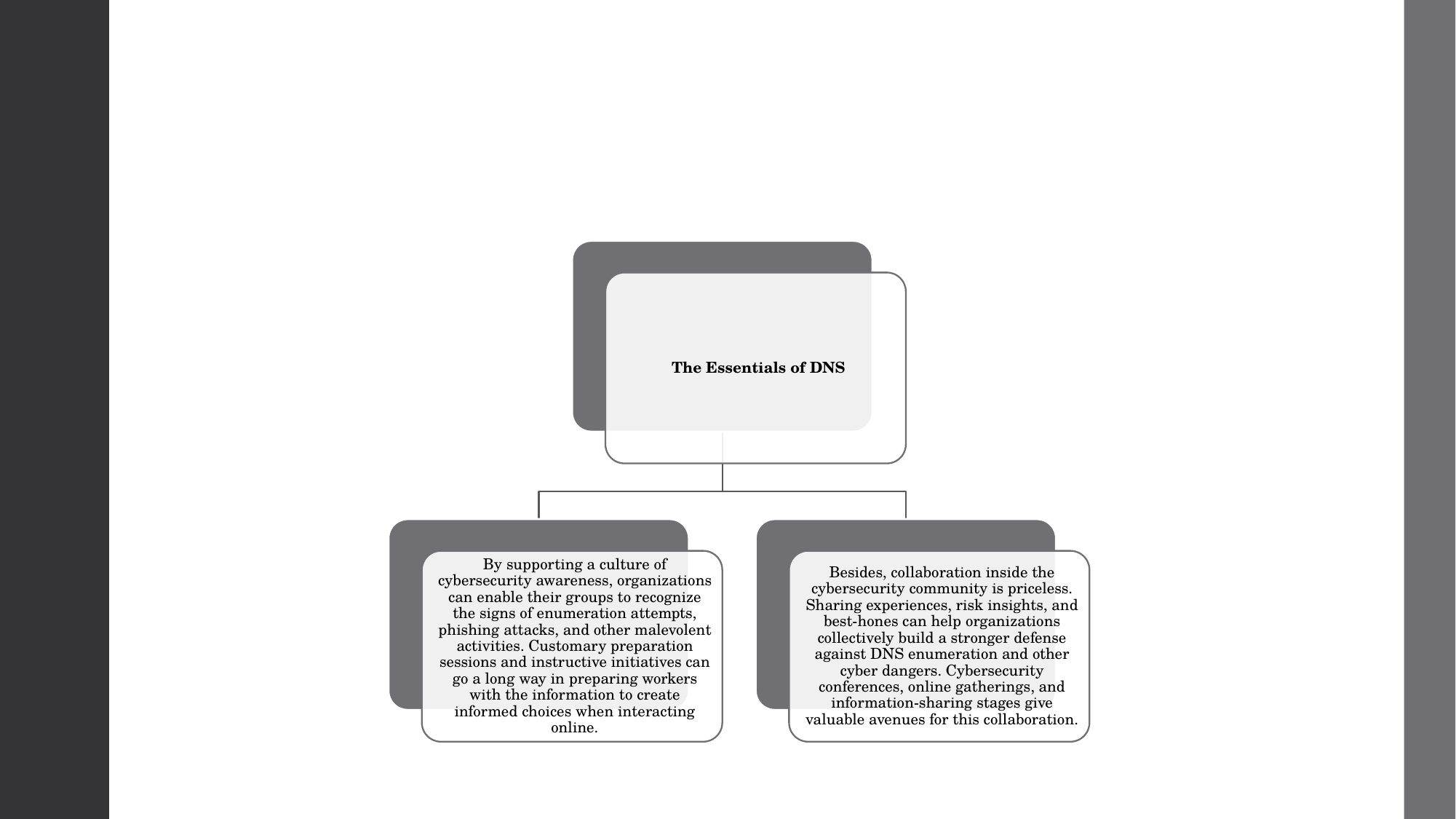

The Essentials of DNS
By supporting a culture of cybersecurity awareness, organizations can enable their groups to recognize the signs of enumeration attempts, phishing attacks, and other malevolent activities. Customary preparation sessions and instructive initiatives can go a long way in preparing workers with the information to create informed choices when interacting online.
Besides, collaboration inside the cybersecurity community is priceless. Sharing experiences, risk insights, and best-hones can help organizations collectively build a stronger defense against DNS enumeration and other cyber dangers. Cybersecurity conferences, online gatherings, and information-sharing stages give valuable avenues for this collaboration.